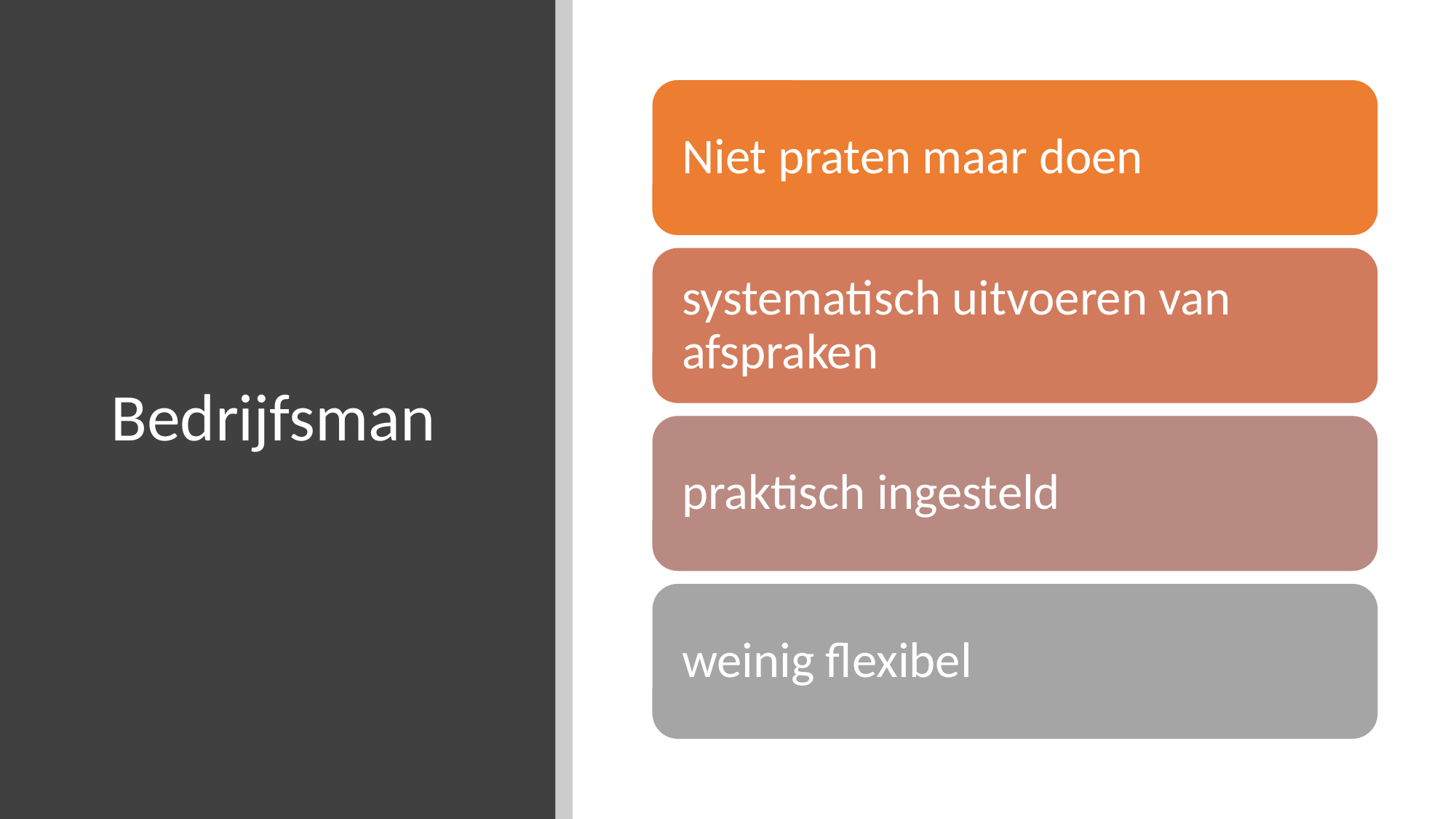

Niet praten maar doen
systematisch uitvoeren van afspraken
praktisch ingesteld
weinig flexibel
# Bedrijfsman